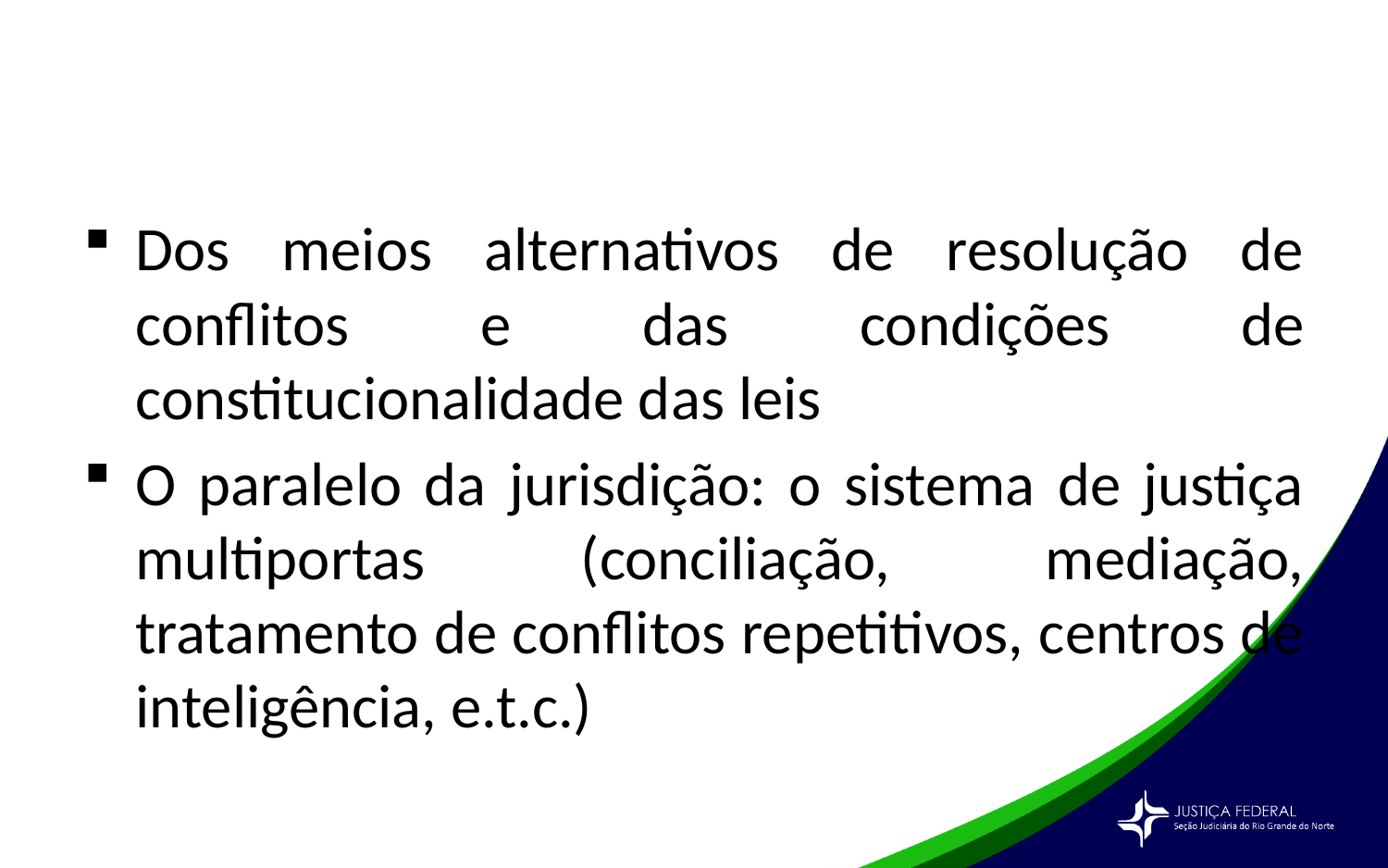

#
Dos meios alternativos de resolução de conflitos e das condições de constitucionalidade das leis
O paralelo da jurisdição: o sistema de justiça multiportas (conciliação, mediação, tratamento de conflitos repetitivos, centros de inteligência, e.t.c.)